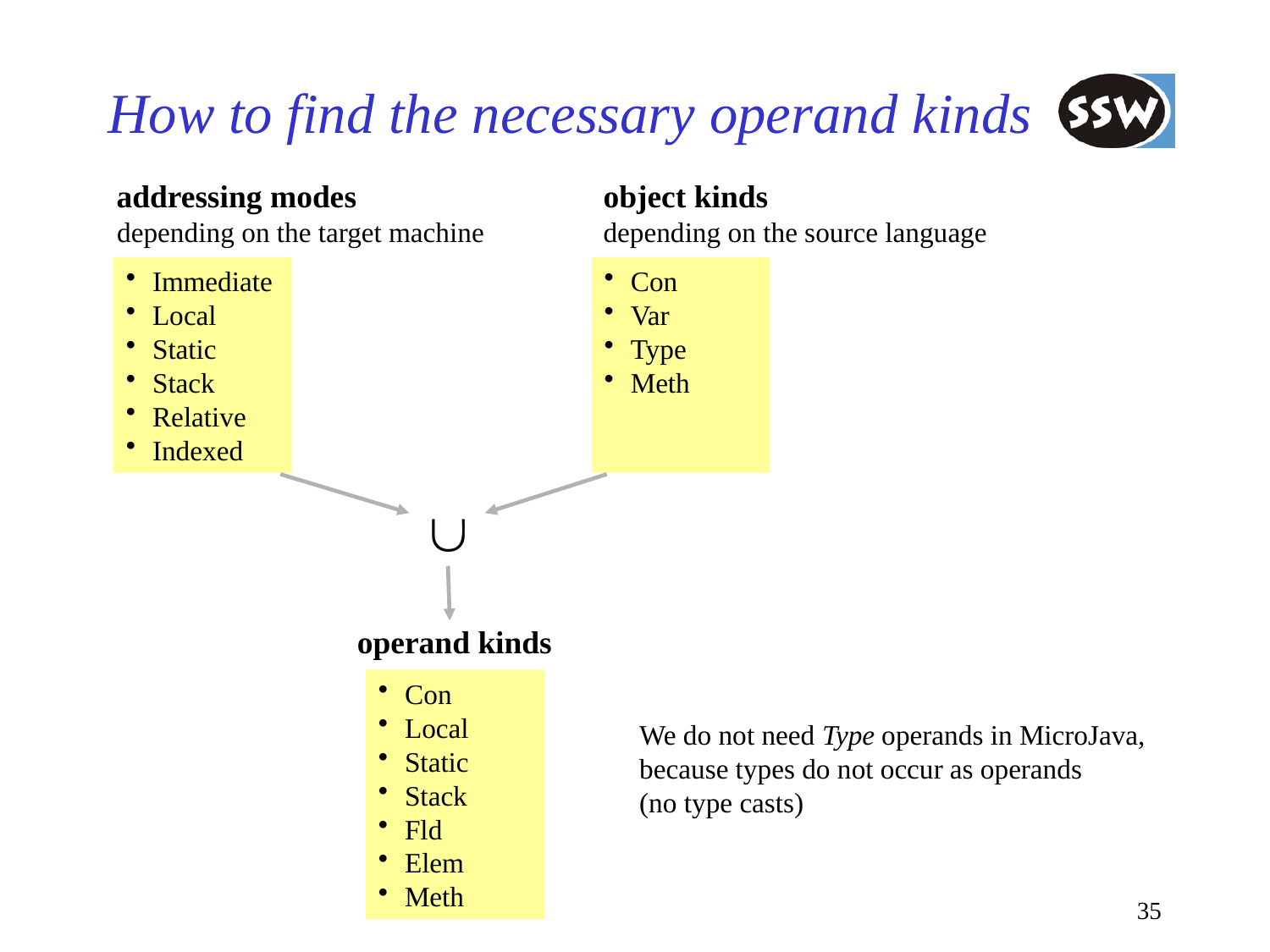

# How to find the necessary operand kinds
addressing modes
object kinds
depending on the target machine
depending on the source language
Immediate
Local
Static
Stack
Relative
Indexed
Con
Var
Type
Meth

∪

operand kinds
Con
Local
Static
Stack
Fld
Elem
Meth
We do not need Type operands in MicroJava,
because types do not occur as operands
(no type casts)
35